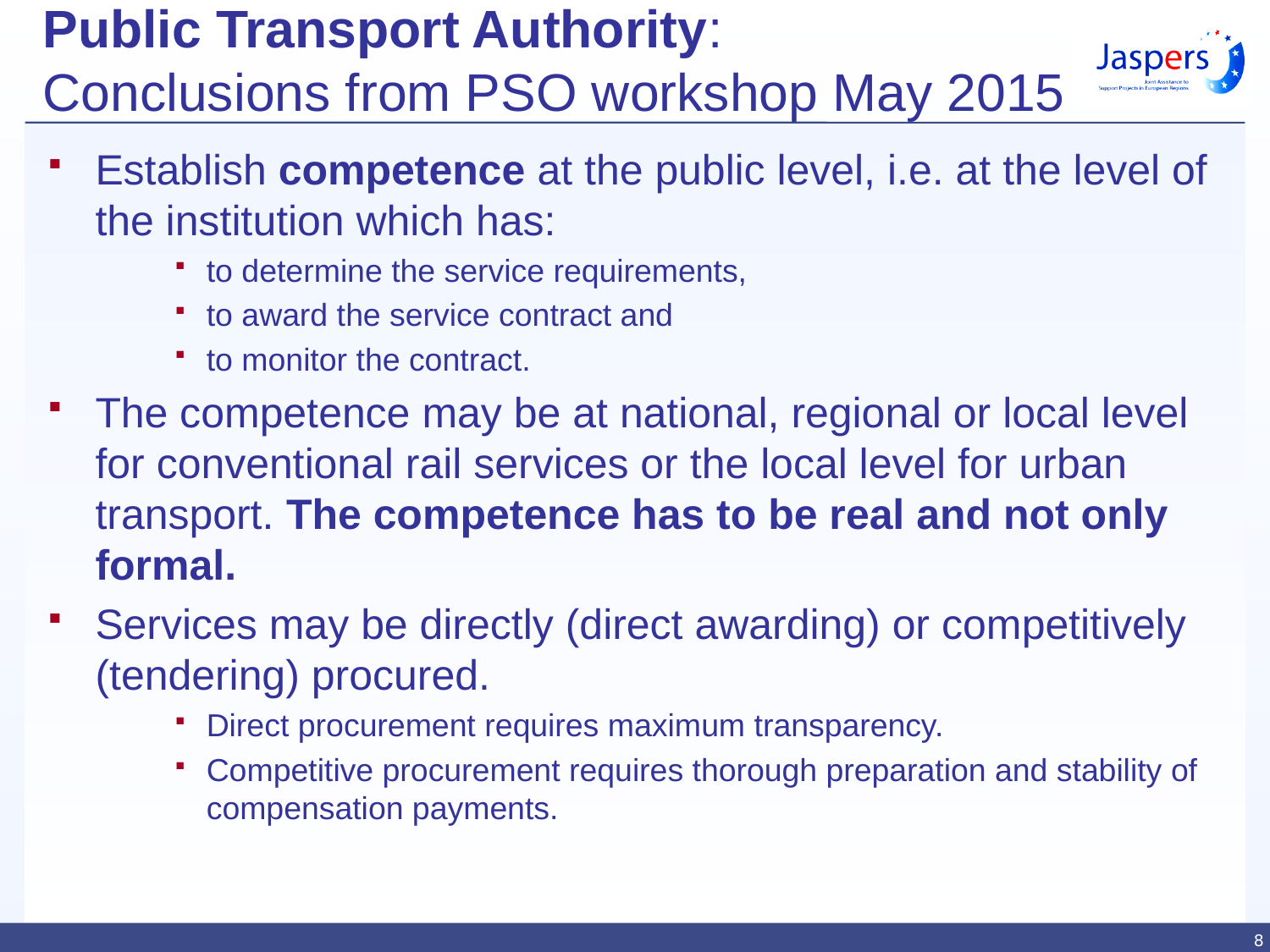

Public Transport Authority:
Conclusions from PSO workshop May 2015
Establish competence at the public level, i.e. at the level of the institution which has:
to determine the service requirements,
to award the service contract and
to monitor the contract.
The competence may be at national, regional or local level for conventional rail services or the local level for urban transport. The competence has to be real and not only formal.
Services may be directly (direct awarding) or competitively (tendering) procured.
Direct procurement requires maximum transparency.
Competitive procurement requires thorough preparation and stability of compensation payments.

8